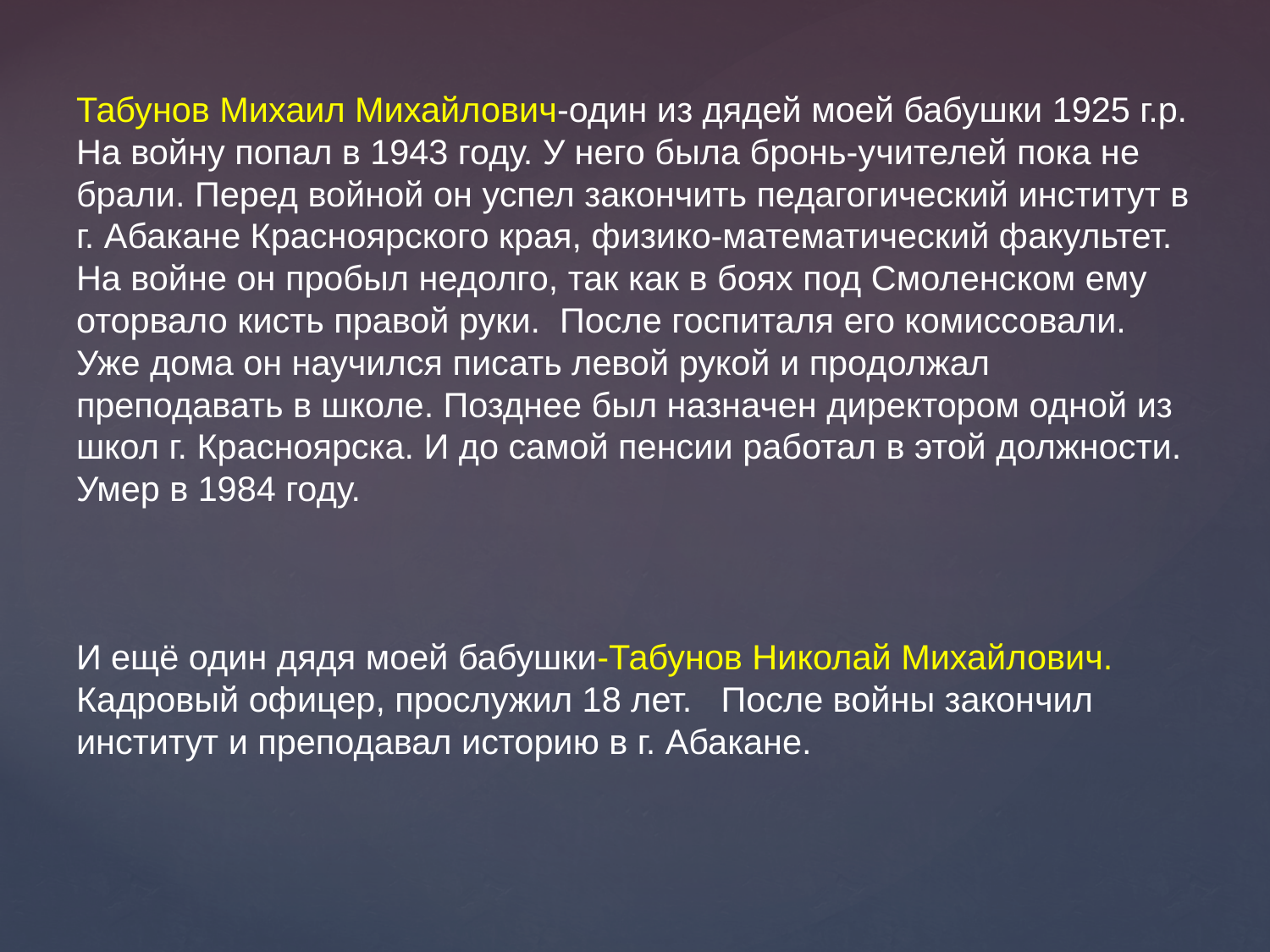

# Табунов Михаил Михайлович-один из дядей моей бабушки 1925 г.р. На войну попал в 1943 году. У него была бронь-учителей пока не брали. Перед войной он успел закончить педагогический институт в г. Абакане Красноярского края, физико-математический факультет. На войне он пробыл недолго, так как в боях под Смоленском ему оторвало кисть правой руки.  После госпиталя его комиссовали.  Уже дома он научился писать левой рукой и продолжал преподавать в школе. Позднее был назначен директором одной из школ г. Красноярска. И до самой пенсии работал в этой должности.  Умер в 1984 году. И ещё один дядя моей бабушки-Табунов Николай Михайлович.  Кадровый офицер, прослужил 18 лет.   После войны закончил институт и преподавал историю в г. Абакане.